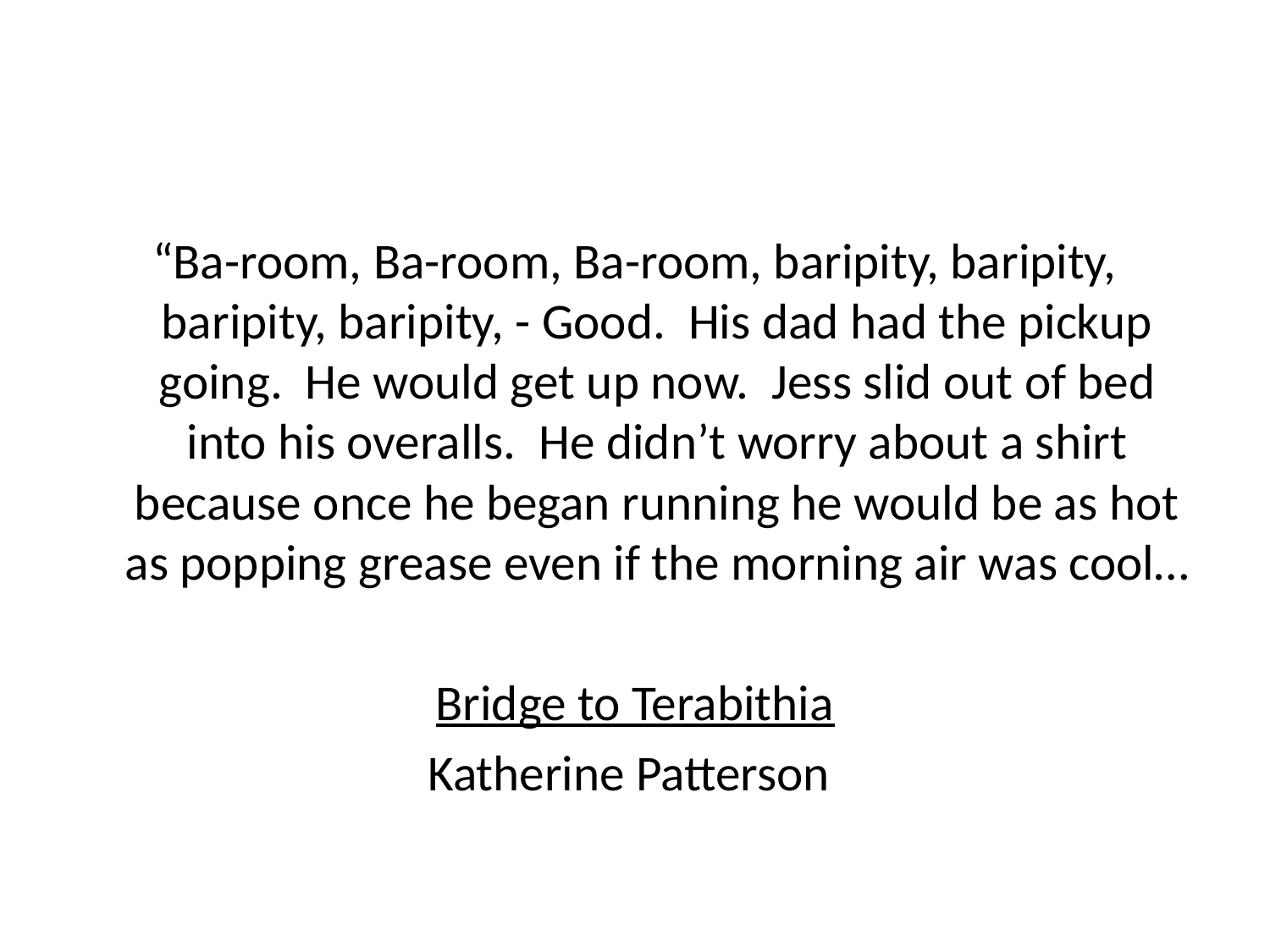

#
“Ba-room, Ba-room, Ba-room, baripity, baripity, baripity, baripity, - Good.  His dad had the pickup going.  He would get up now.  Jess slid out of bed into his overalls.  He didn’t worry about a shirt because once he began running he would be as hot as popping grease even if the morning air was cool…

Bridge to Terabithia
Katherine Patterson